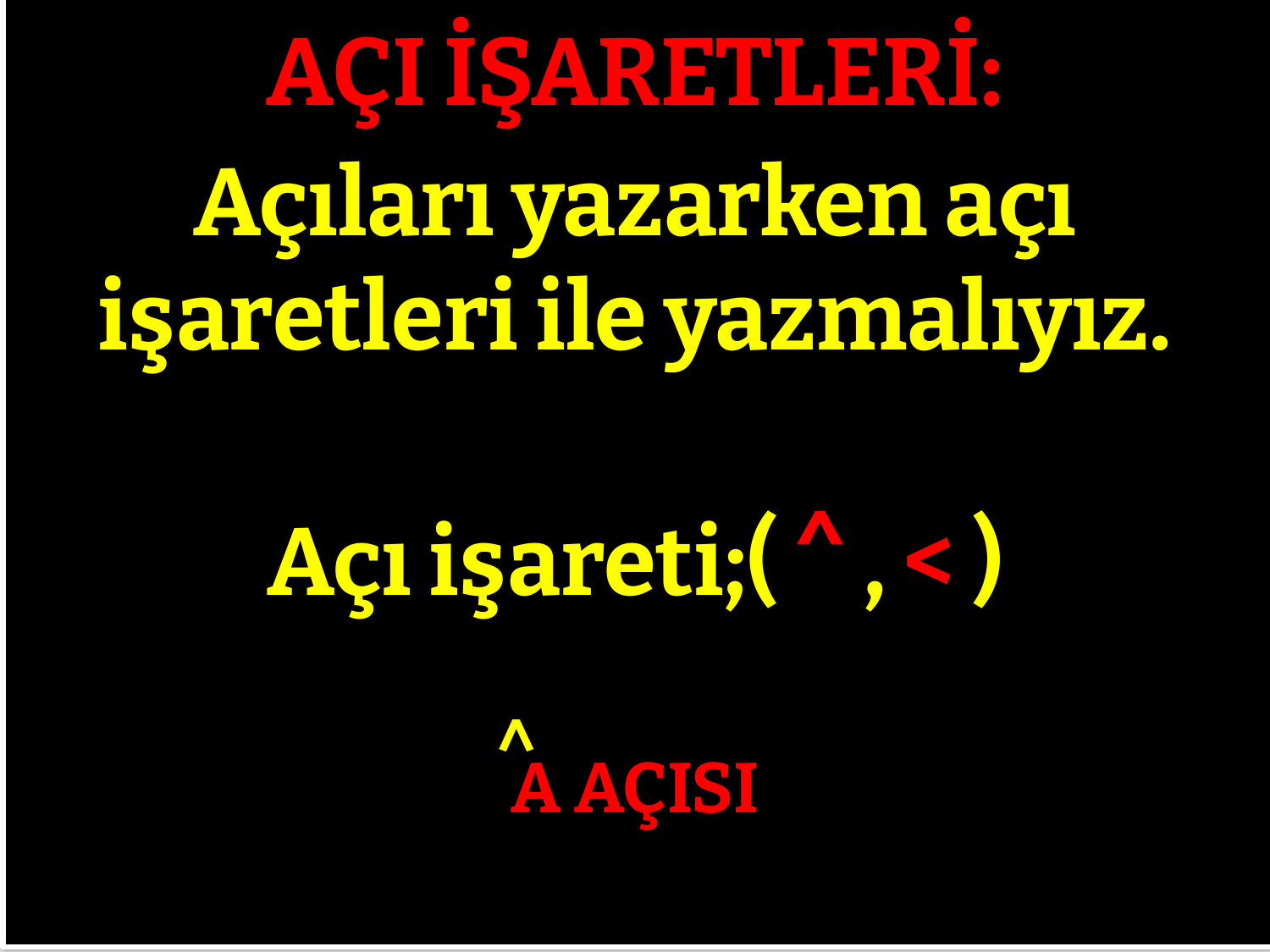

AÇI İŞARETLERİ:
Açıları yazarken açı işaretleri ile yazmalıyız.
#
Açı işareti;( ^ , < )
<
A AÇISI